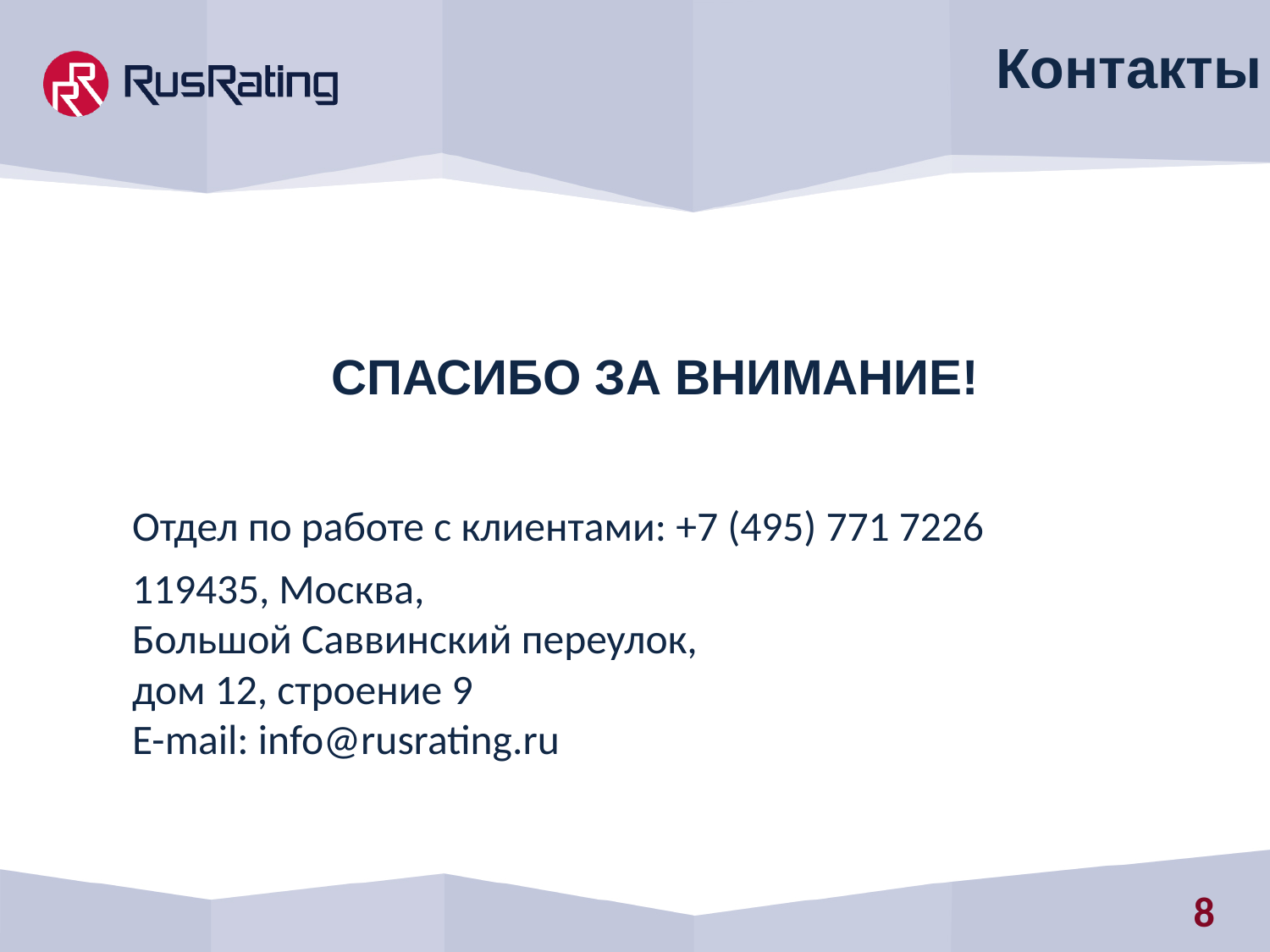

Контакты

СПАСИБО ЗА ВНИМАНИЕ!

Отдел по работе с клиентами: +7 (495) 771 7226
119435, Москва,
Большой Саввинский переулок,
дом 12, строение 9
E-mail: info@rusrating.ru
8